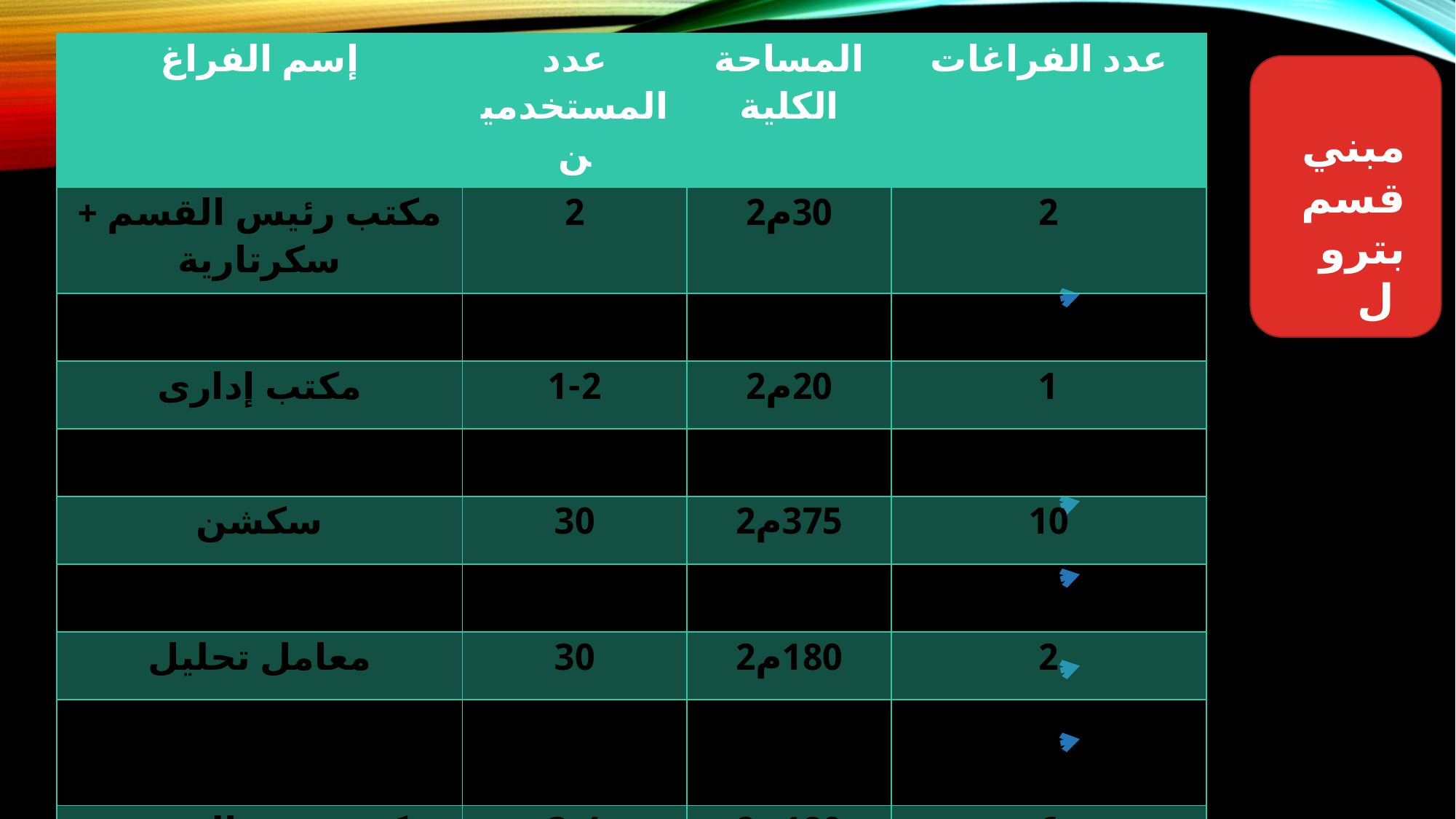

| إسم الفراغ | عدد المستخدمين | المساحة الكلية | عدد الفراغات |
| --- | --- | --- | --- |
| مكتب رئيس القسم + سكرتارية | 2 | 30م2 | 2 |
| مكتب مراقب القسم | 1 | 20م2 | 1 |
| مكتب إدارى | 1-2 | 20م2 | 1 |
| مدرج | 150 | 300م2 | 2 |
| سكشن | 30 | 375م2 | 10 |
| معمل كمبيوتر | 30 | 192م2 | 2 |
| معامل تحليل | 30 | 180م2 | 2 |
| مكتب هيئة التدريس (دكتور) | 1-2 | 160م2 | 8 |
| مكتب هيئة التدريس (معيد) | 3-4 | 180م2 | 6 |
| مكتبة للقسم | 120 | 144م2 | 1 |

مبني قسم بترول